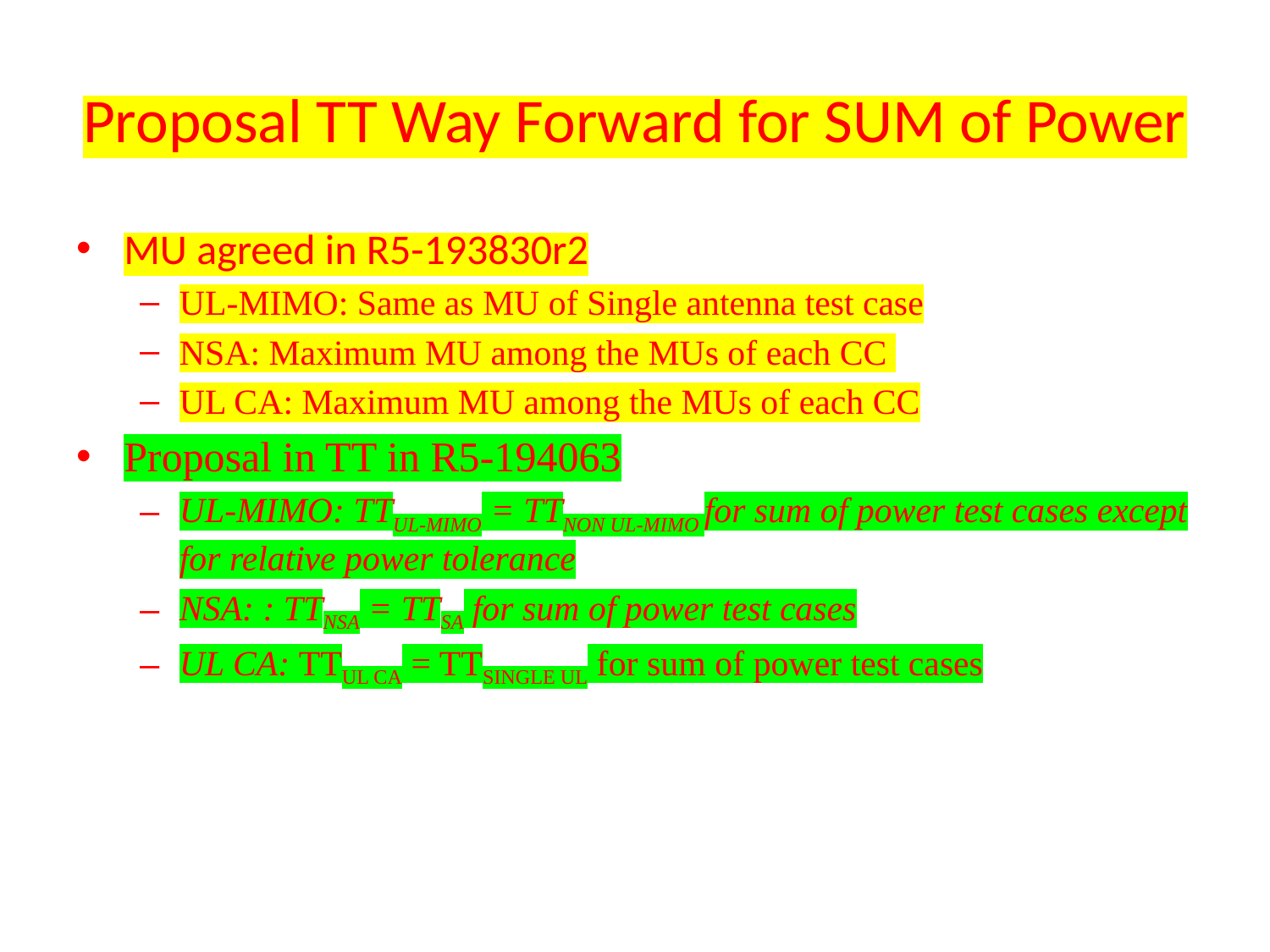

# Proposal TT Way Forward for SUM of Power
MU agreed in R5-193830r2
UL-MIMO: Same as MU of Single antenna test case
NSA: Maximum MU among the MUs of each CC
UL CA: Maximum MU among the MUs of each CC
Proposal in TT in R5-194063
UL-MIMO: TTUL-MIMO = TTNON UL-MIMO for sum of power test cases except for relative power tolerance
NSA: : TTNSA = TTSA for sum of power test cases
UL CA: TTUL CA = TTSINGLE UL for sum of power test cases